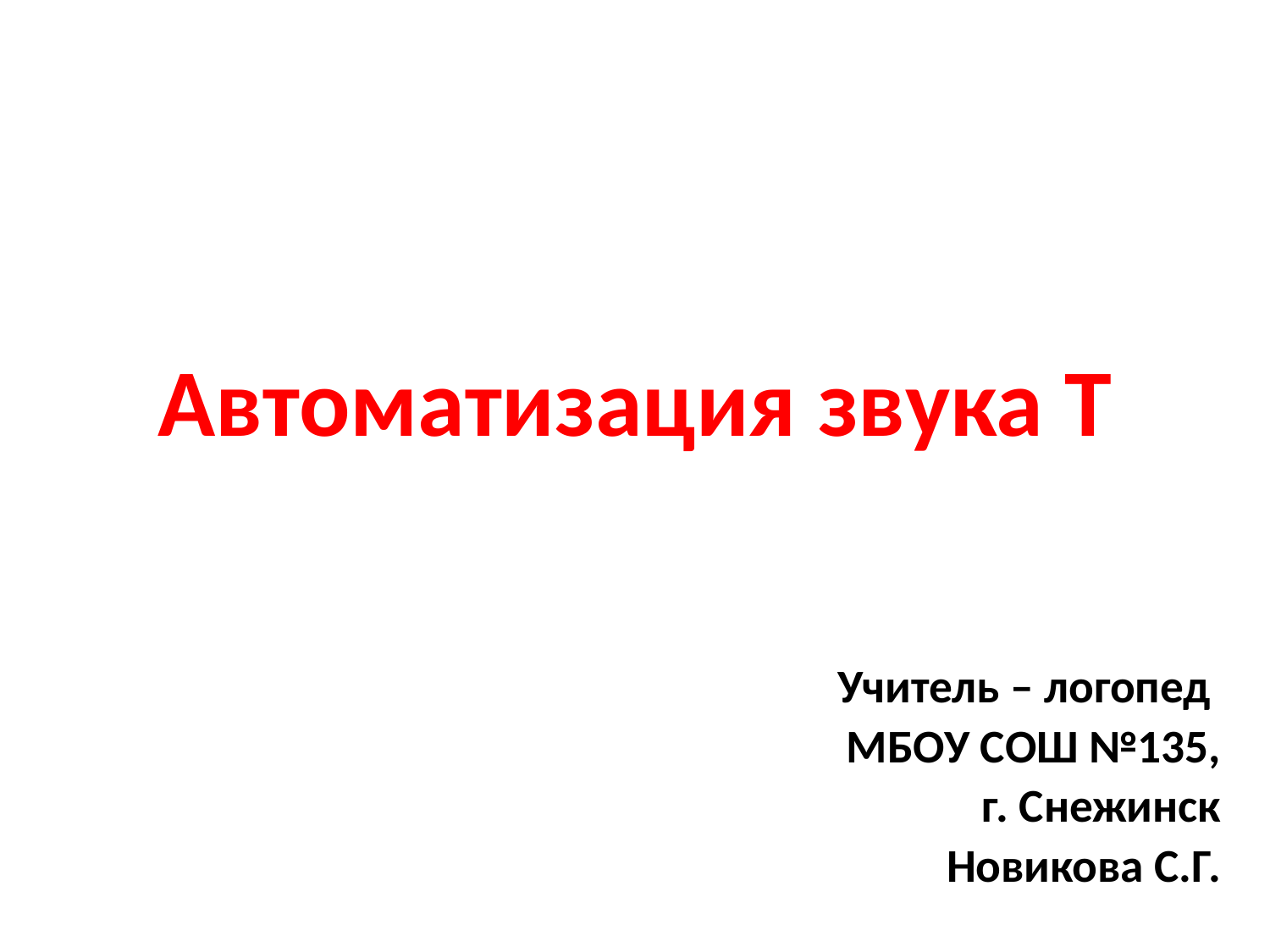

# Автоматизация звука Т
Учитель – логопед
МБОУ СОШ №135,
г. Снежинск
Новикова С.Г.